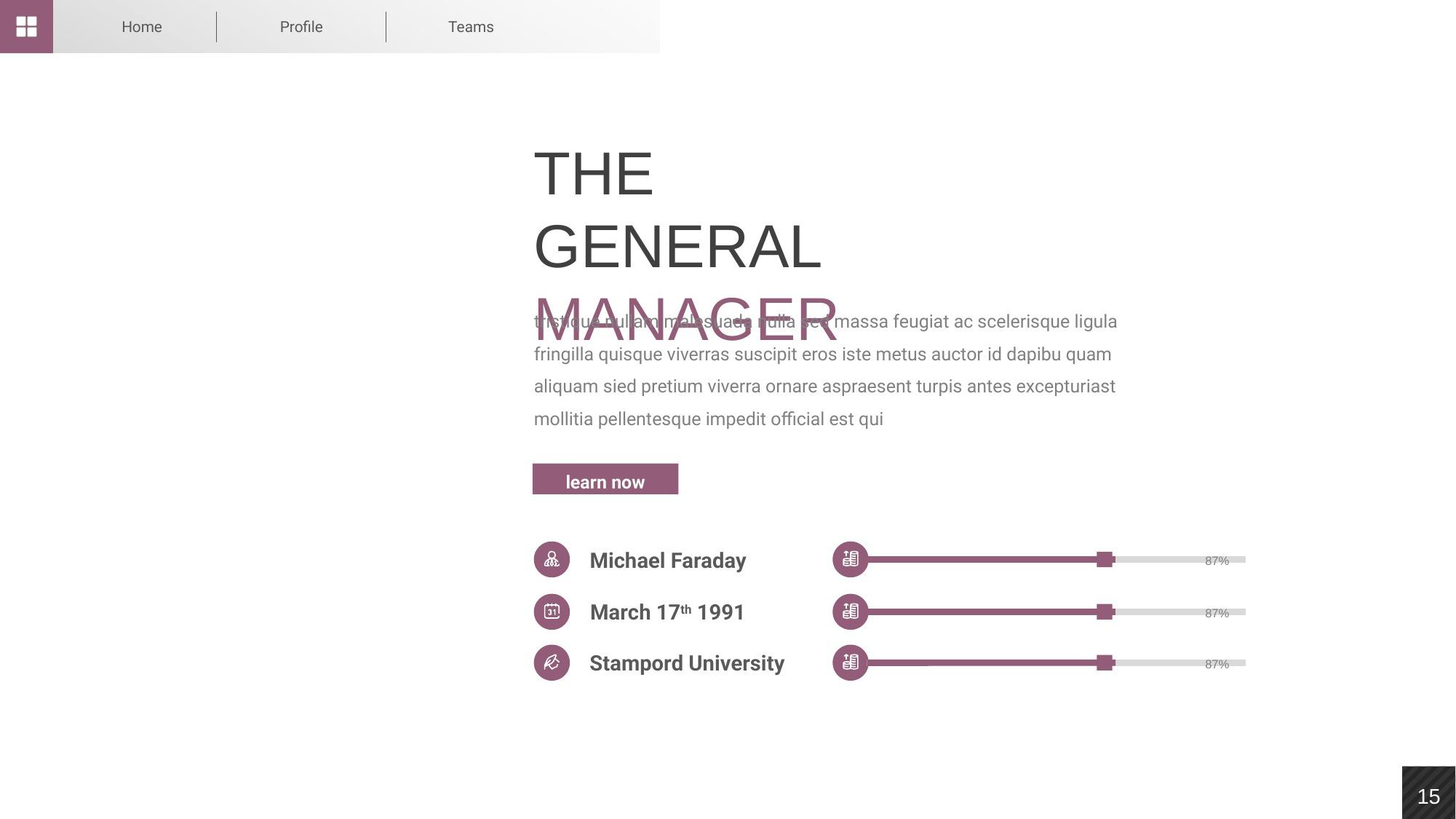

Home
Profile
Teams

15

THE GENERAL MANAGER

tristique nullam malesuada nulla sed massa feugiat ac scelerisque ligula fringilla quisque viverras suscipit eros iste metus auctor id dapibu quam aliquam sied pretium viverra ornare aspraesent turpis antes excepturiast mollitia pellentesque impedit official est qui
learn now

Michael Faraday
 87%

March 17th 1991
 87%

Stampord University
 87%